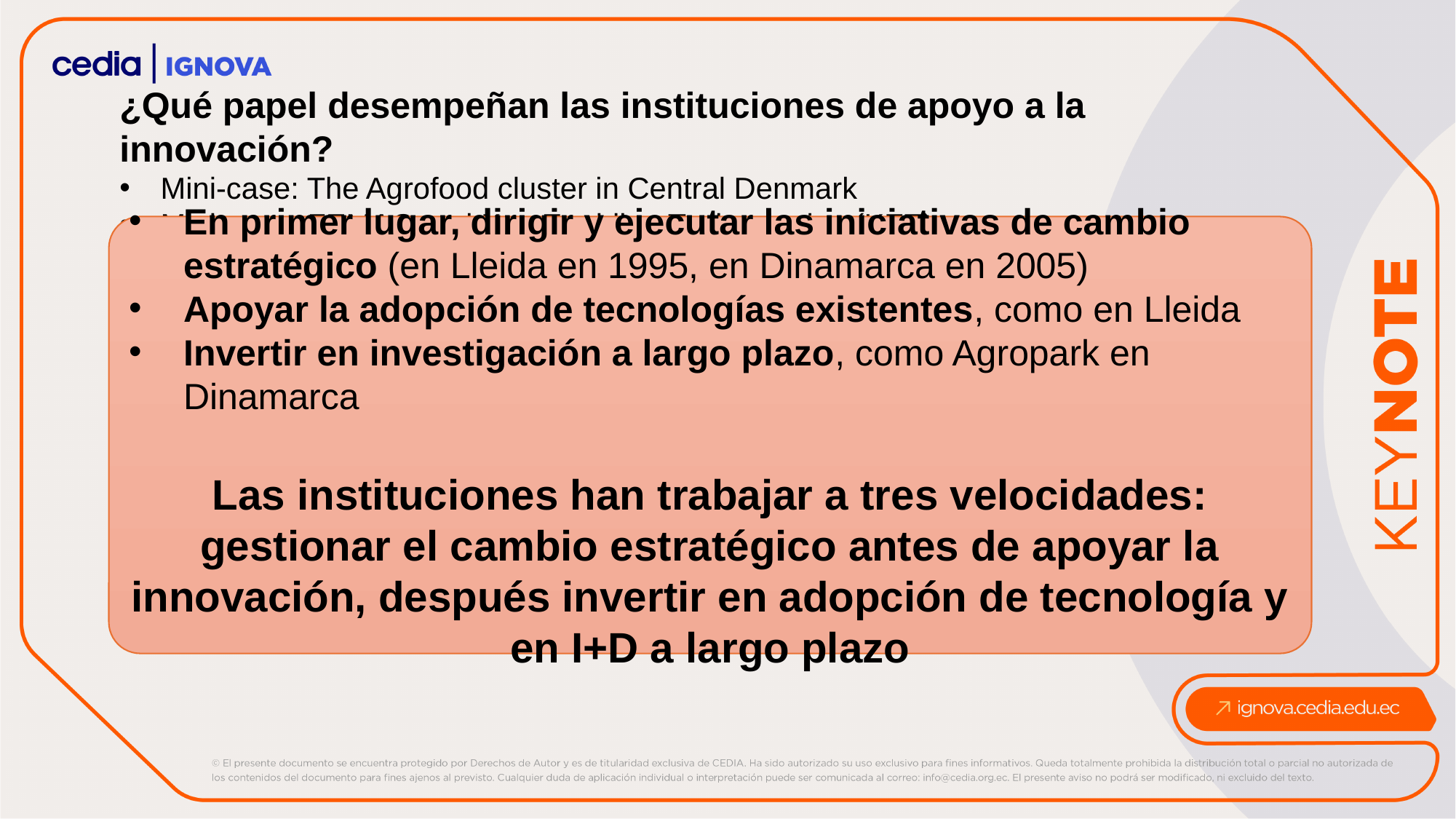

¿Qué papel desempeñan las instituciones de apoyo a la innovación?
Mini-case: The Agrofood cluster in Central Denmark
Mini-case: FEMAC and Key Enabling Technologies (KET)
En primer lugar, dirigir y ejecutar las iniciativas de cambio estratégico (en Lleida en 1995, en Dinamarca en 2005)
Apoyar la adopción de tecnologías existentes, como en Lleida
Invertir en investigación a largo plazo, como Agropark en Dinamarca

Las instituciones han trabajar a tres velocidades: gestionar el cambio estratégico antes de apoyar la innovación, después invertir en adopción de tecnología y en I+D a largo plazo